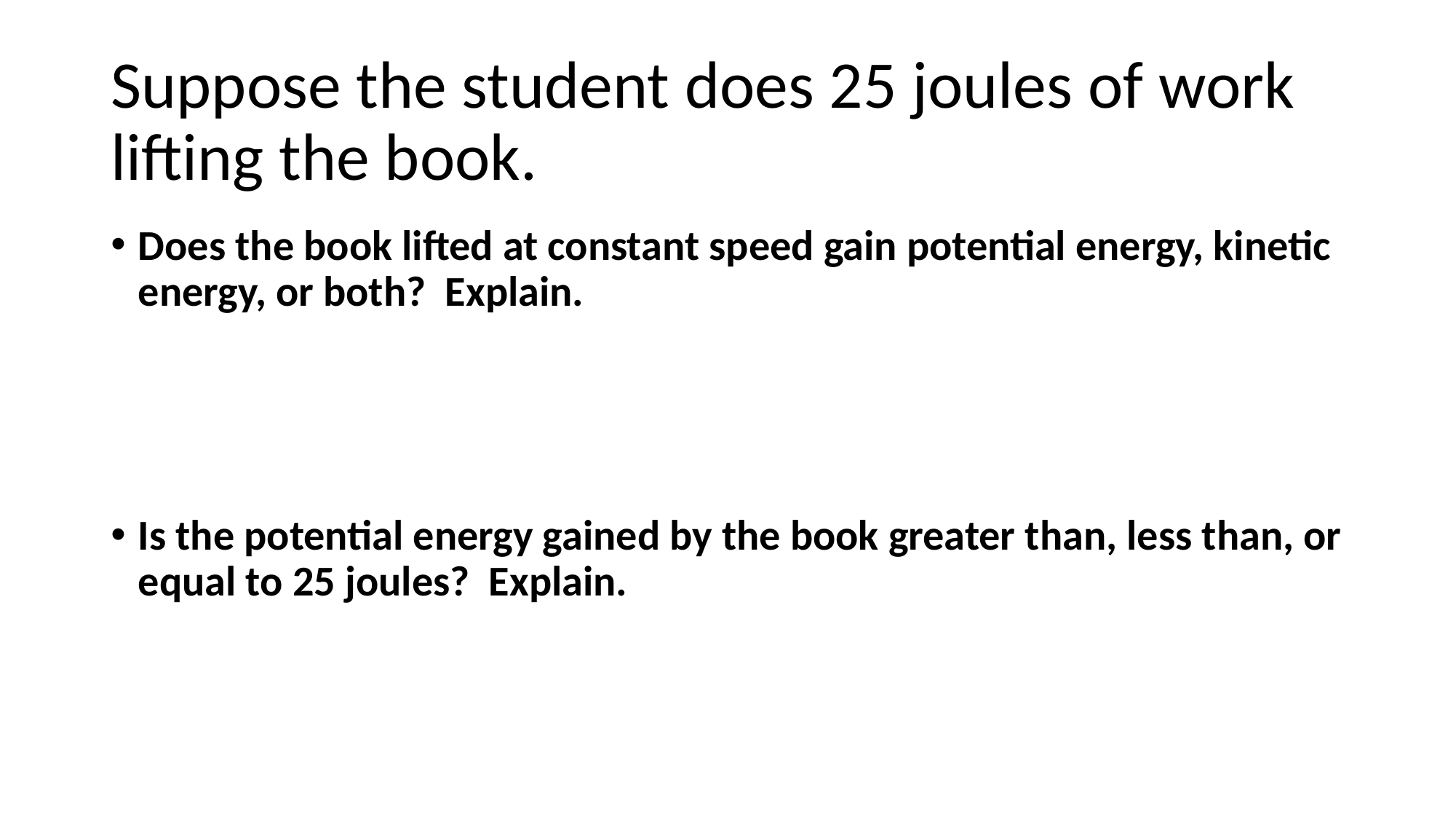

# Suppose the student does 25 joules of work lifting the book.
Does the book lifted at constant speed gain potential energy, kinetic energy, or both?  Explain.

Is the potential energy gained by the book greater than, less than, or equal to 25 joules?  Explain.